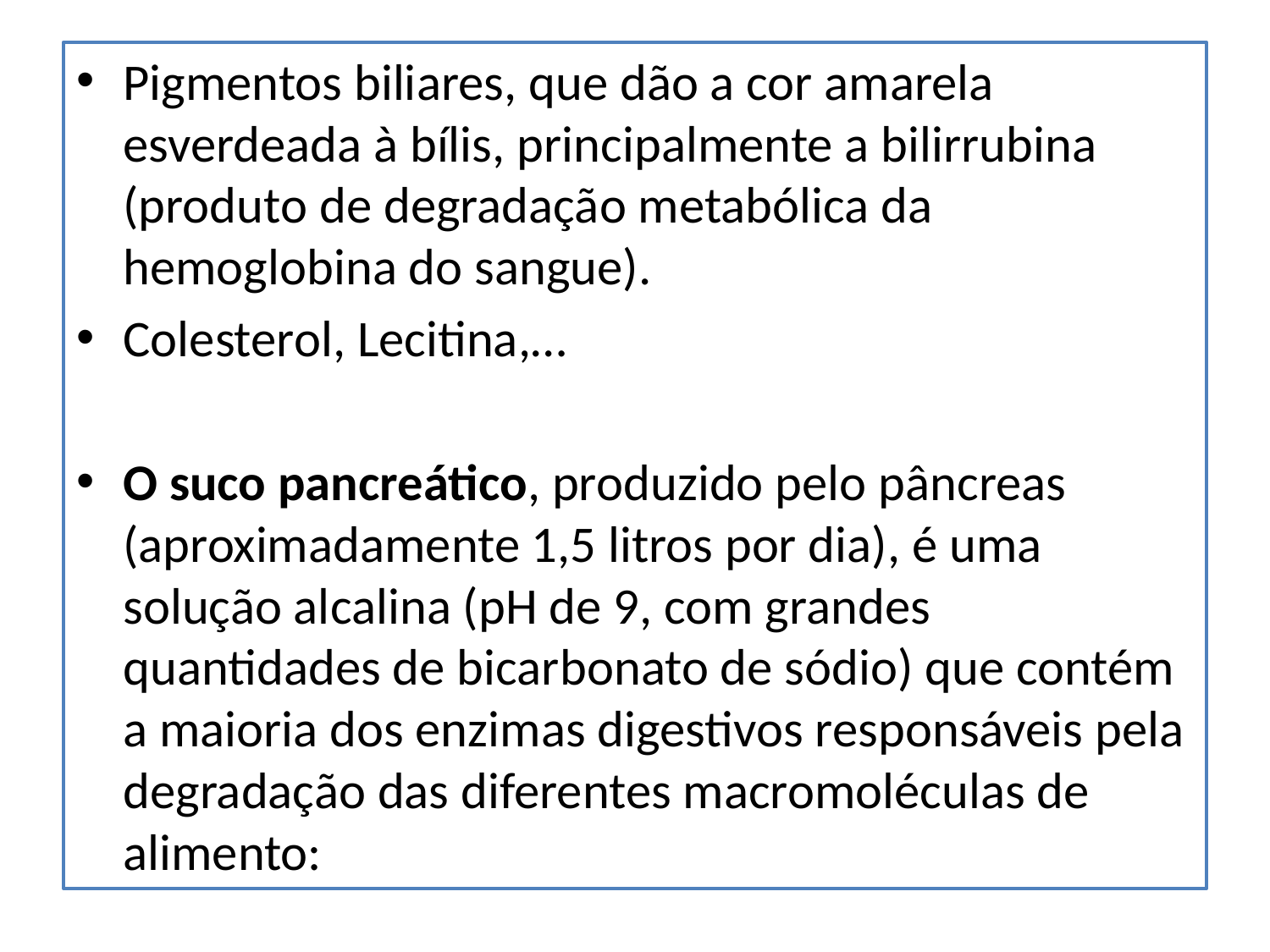

#
Pigmentos biliares, que dão a cor amarela esverdeada à bílis, principalmente a bilirrubina (produto de degradação metabólica da hemoglobina do sangue).
Colesterol, Lecitina,…

O suco pancreático, produzido pelo pâncreas (aproximadamente 1,5 litros por dia), é uma solução alcalina (pH de 9, com grandes quantidades de bicarbonato de sódio) que contém a maioria dos enzimas digestivos responsáveis pela degradação das diferentes macromoléculas de alimento: